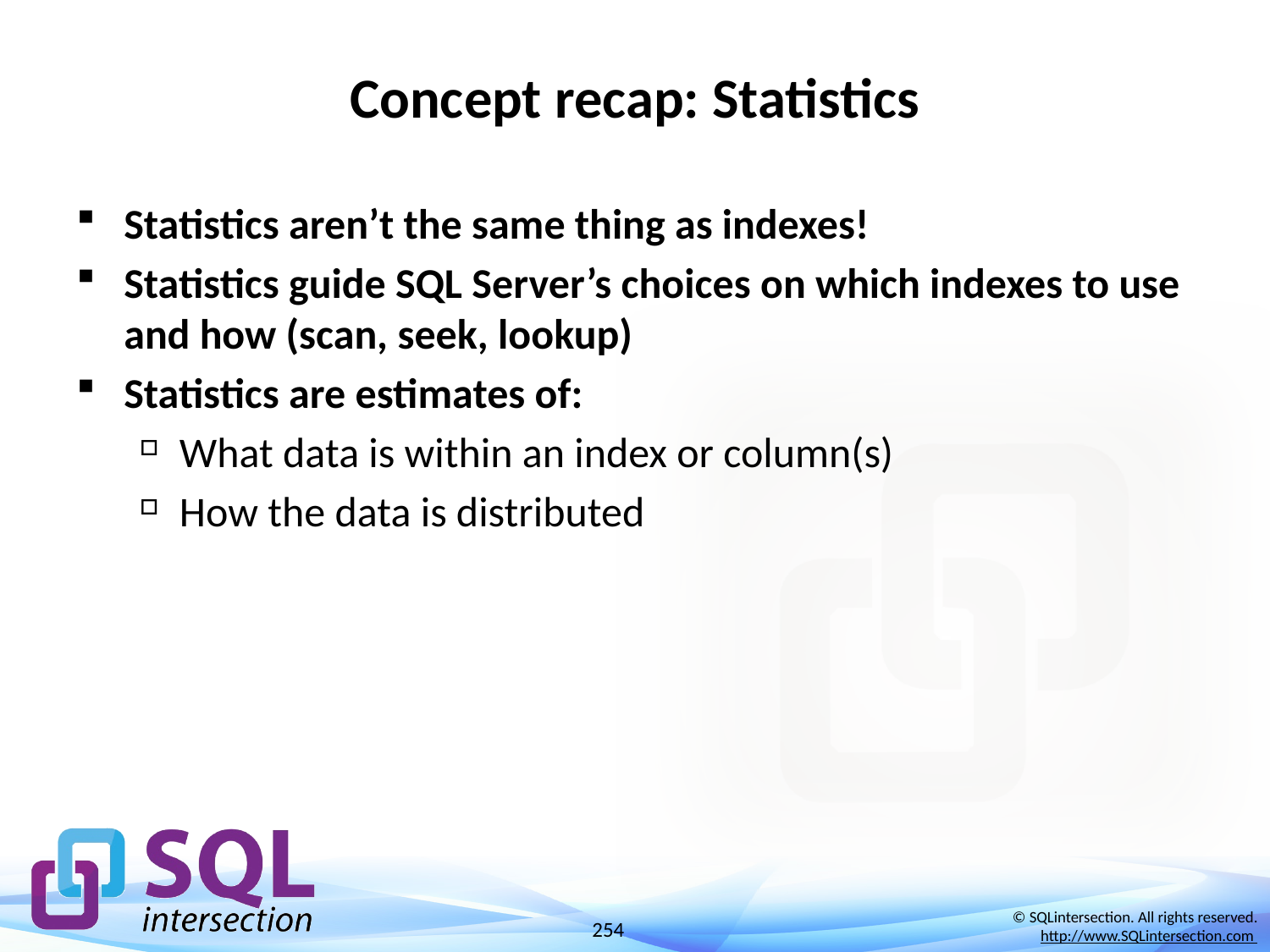

# Concept recap: Statistics
Statistics aren’t the same thing as indexes!
Statistics guide SQL Server’s choices on which indexes to use and how (scan, seek, lookup)
Statistics are estimates of:
What data is within an index or column(s)
How the data is distributed